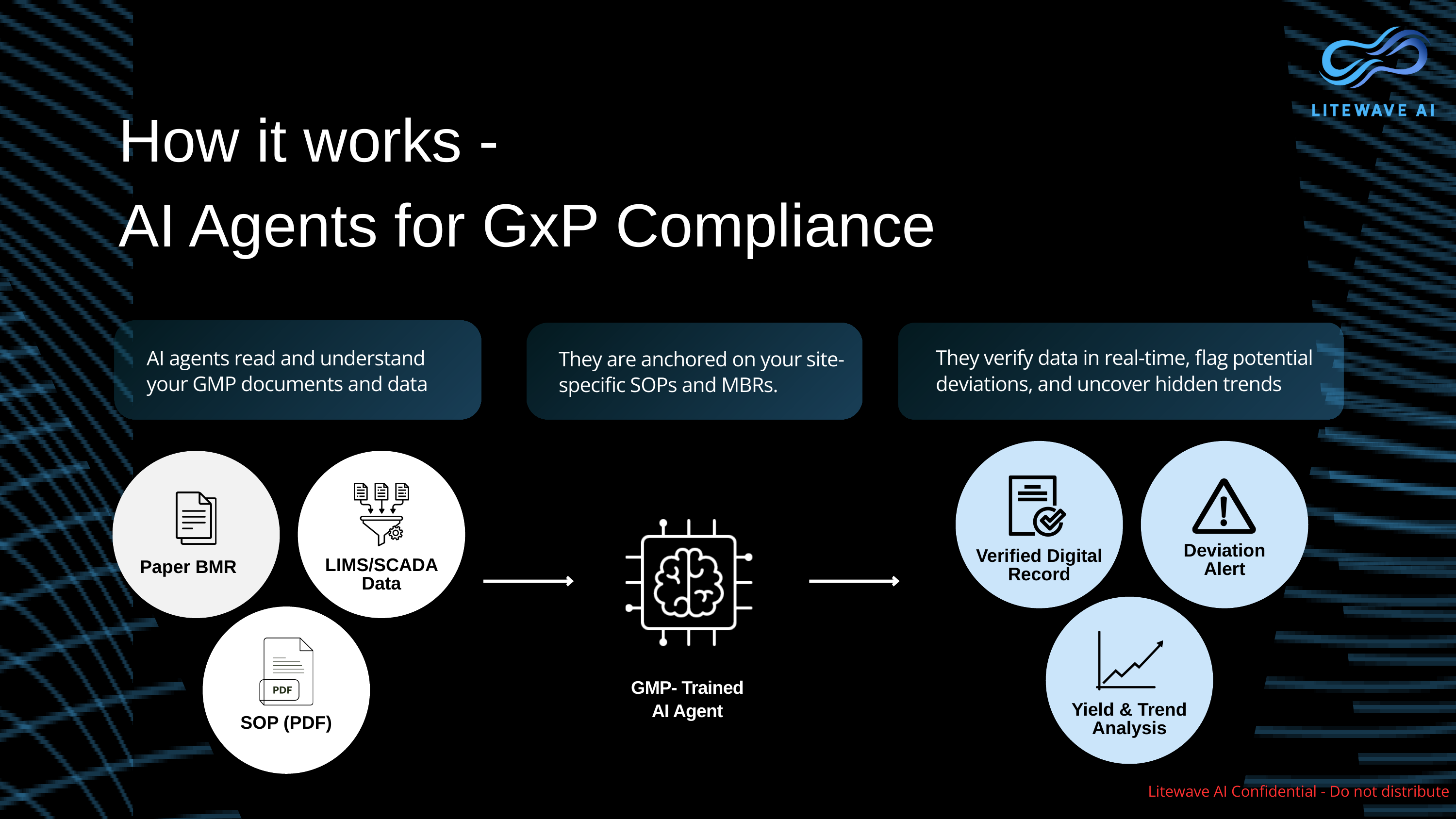

How it works -
AI Agents for GxP Compliance

AI agents read and understand your GMP documents and data

They verify data in real-time, flag potential deviations, and uncover hidden trends
They are anchored on your site-specific SOPs and MBRs.

Deviation Alert
Verified Digital Record
Paper BMR
LIMS/SCADA Data

GMP- Trained
AI Agent
Yield & Trend Analysis
SOP (PDF)
Litewave AI Confidential - Do not distribute